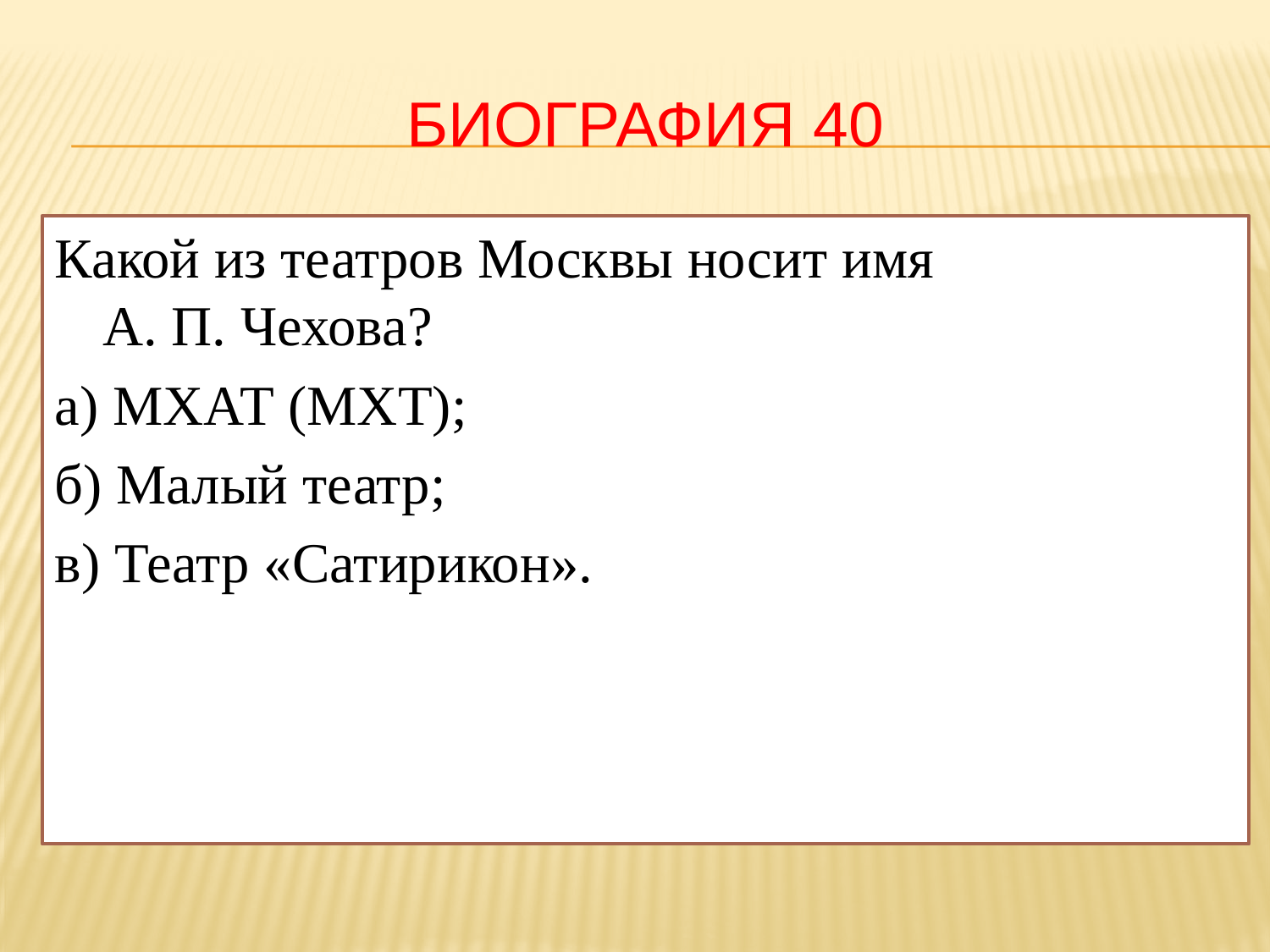

# Биография 40
Какой из театров Москвы носит имя А. П. Чехова?
а) МХАТ (МХТ);
б) Малый театр;
в) Театр «Сатирикон».